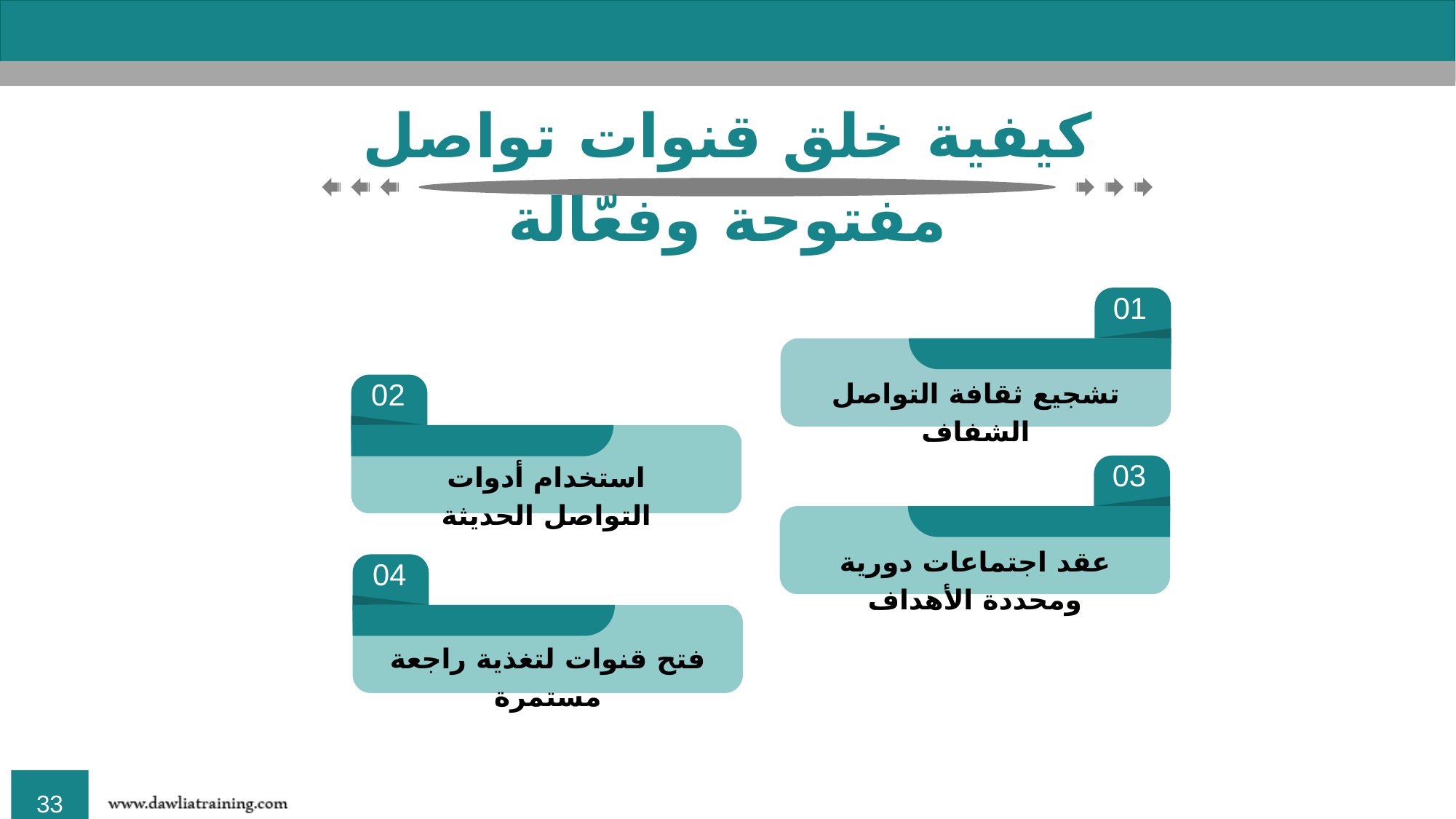

كيفية خلق قنوات تواصل مفتوحة وفعّالة

01

تشجيع ثقافة التواصل الشفاف
02

استخدام أدوات التواصل الحديثة
03

عقد اجتماعات دورية ومحددة الأهداف
04

فتح قنوات لتغذية راجعة مستمرة